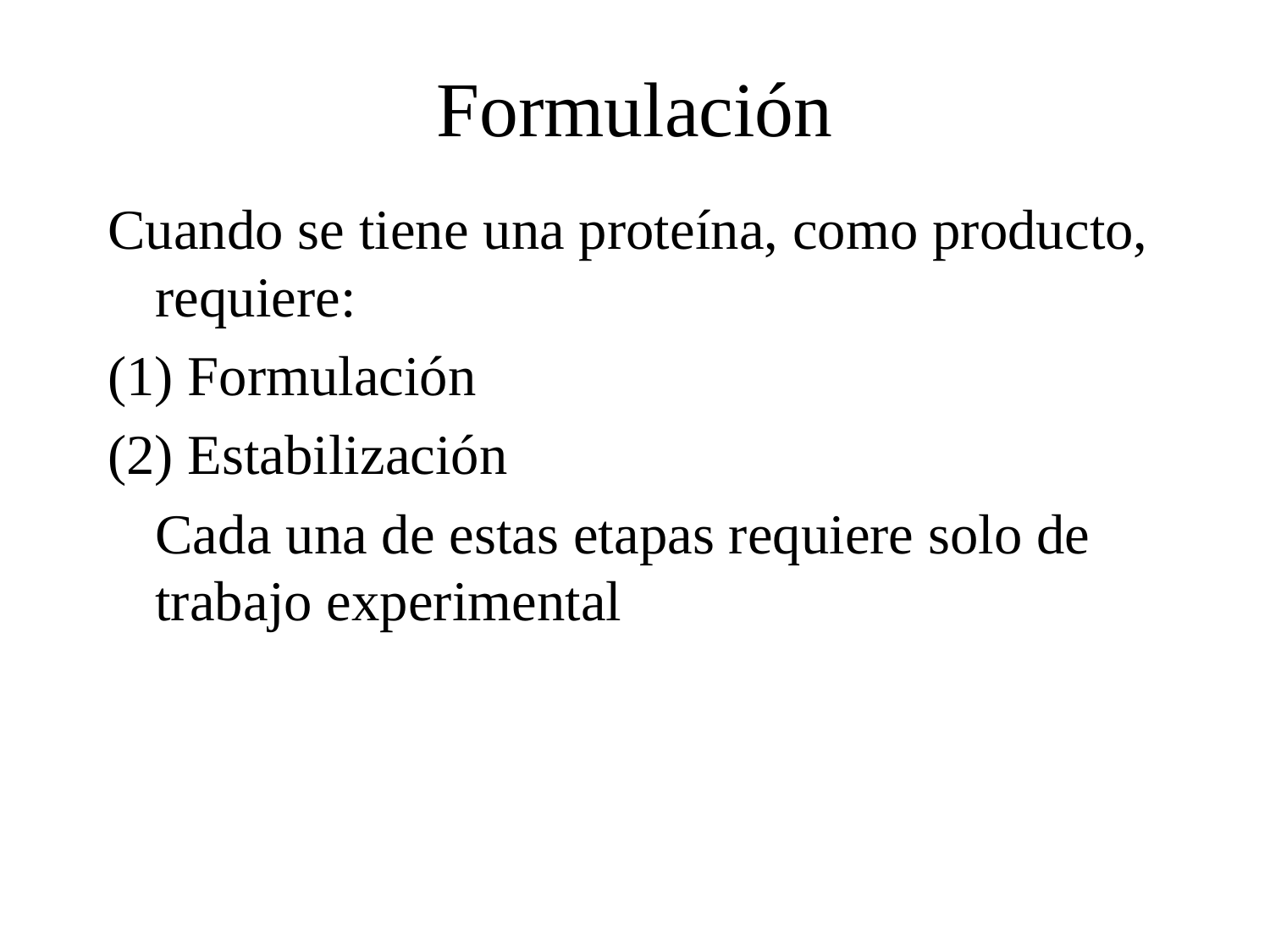

# Formulación
Cuando se tiene una proteína, como producto, requiere:
(1) Formulación
(2) Estabilización
	Cada una de estas etapas requiere solo de trabajo experimental